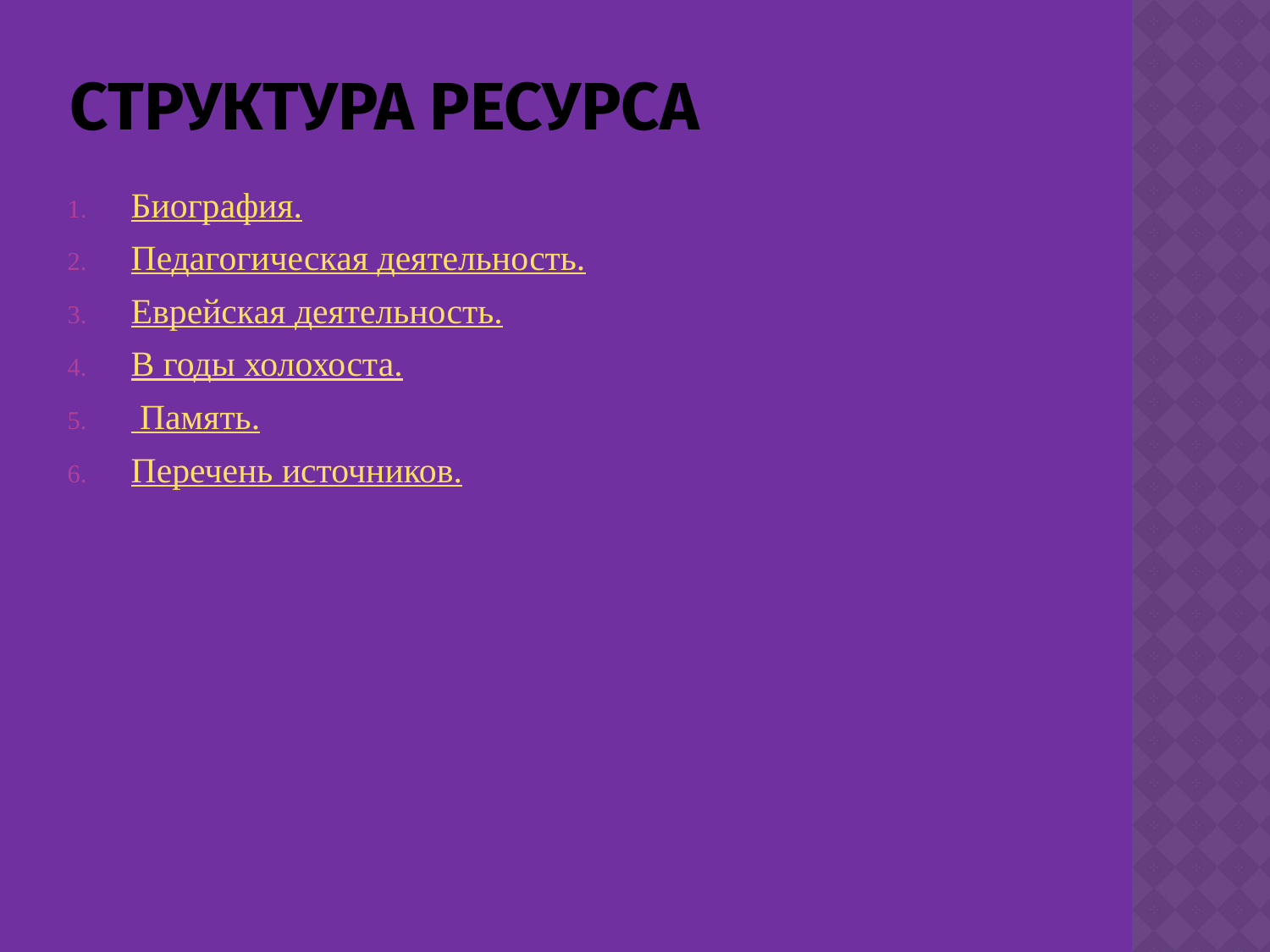

# Структура ресурса
Биография.
Педагогическая деятельность.
Еврейская деятельность.
В годы холохоста.
 Память.
Перечень источников.